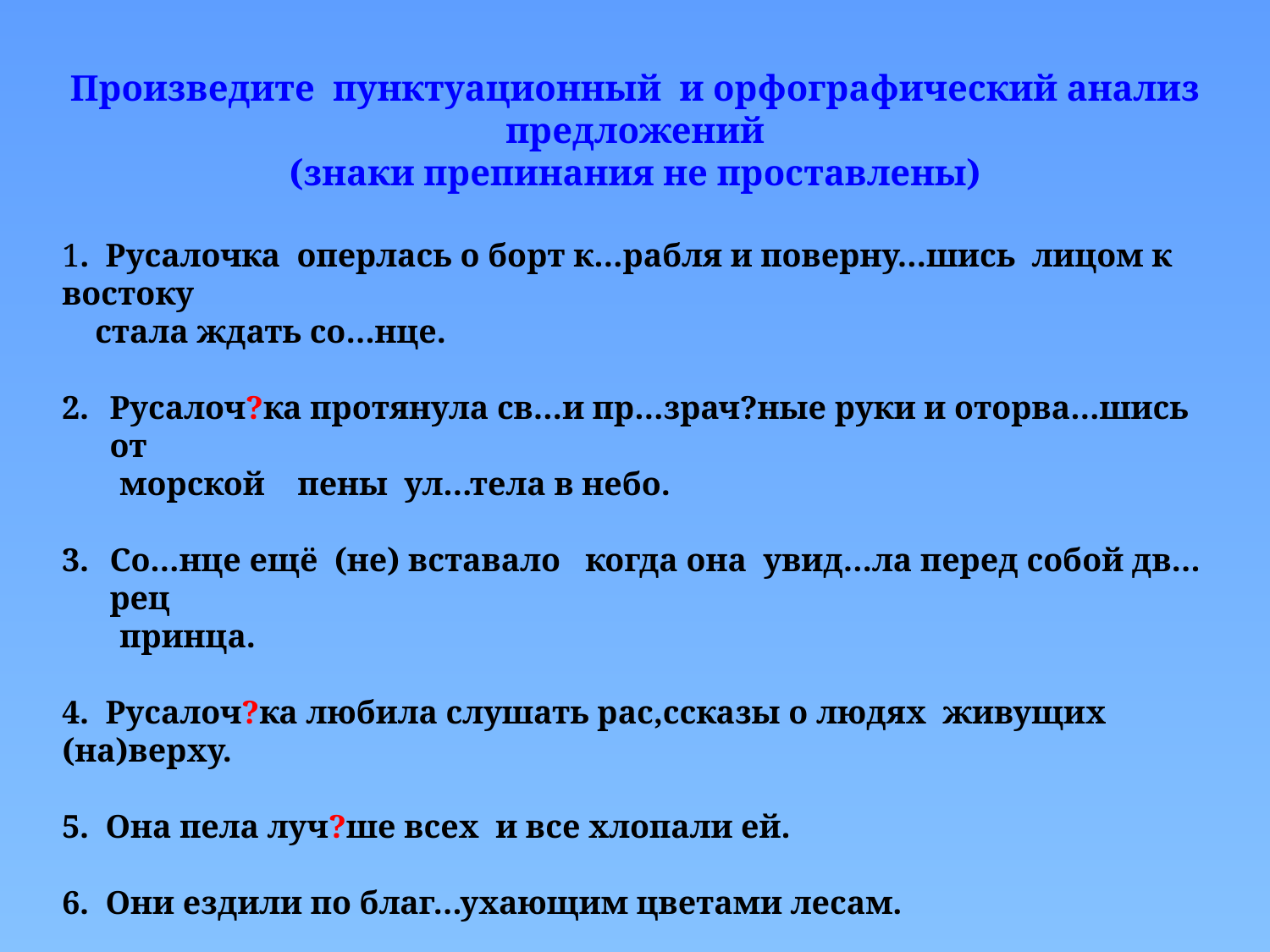

Произведите  пунктуационный  и орфографический анализ предложений
(знаки препинания не проставлены)

1.  Русалочка  оперлась о борт к…рабля и поверну…шись  лицом к востоку
    стала ждать со…нце.

Русалоч?ка протянула св…и пр…зрач?ные руки и оторва…шись от
       морской    пены  ул…тела в небо.

Со…нце ещё  (не) вставало   когда она  увид…ла перед собой дв…рец
       принца.

4.  Русалоч?ка любила слушать рас,ссказы о людях  живущих (на)верху.

5.  Она пела луч?ше всех  и все хлопали ей.

6.  Они ездили по благ…ухающим цветами лесам.